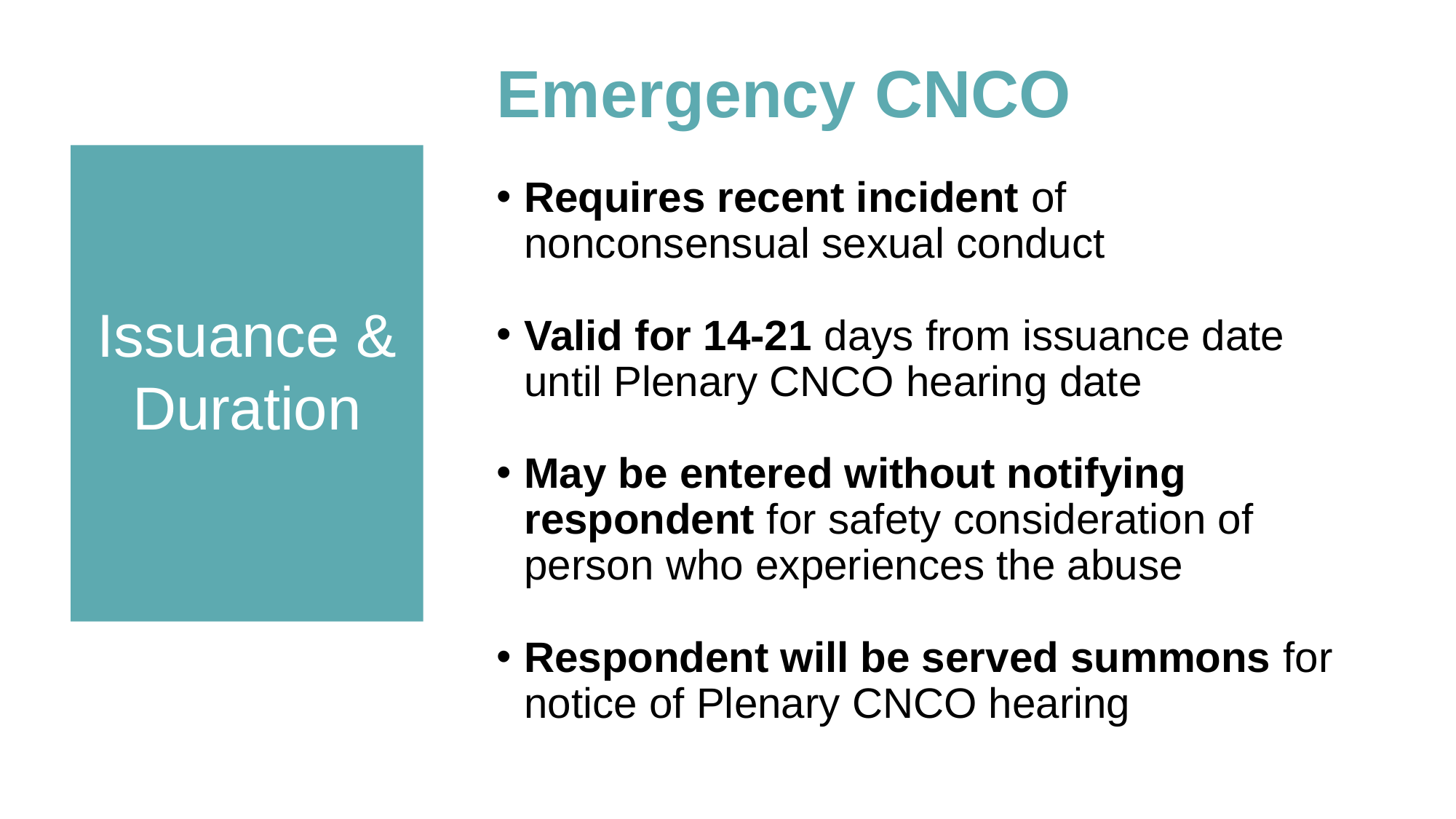

Emergency CNCO

Requires recent incident of nonconsensual sexual conduct

Valid for 14-21 days from issuance date until Plenary CNCO hearing date

May be entered without notifying respondent for safety consideration of person who experiences the abuse

Respondent will be served summons for notice of Plenary CNCO hearing

Issuance & Duration